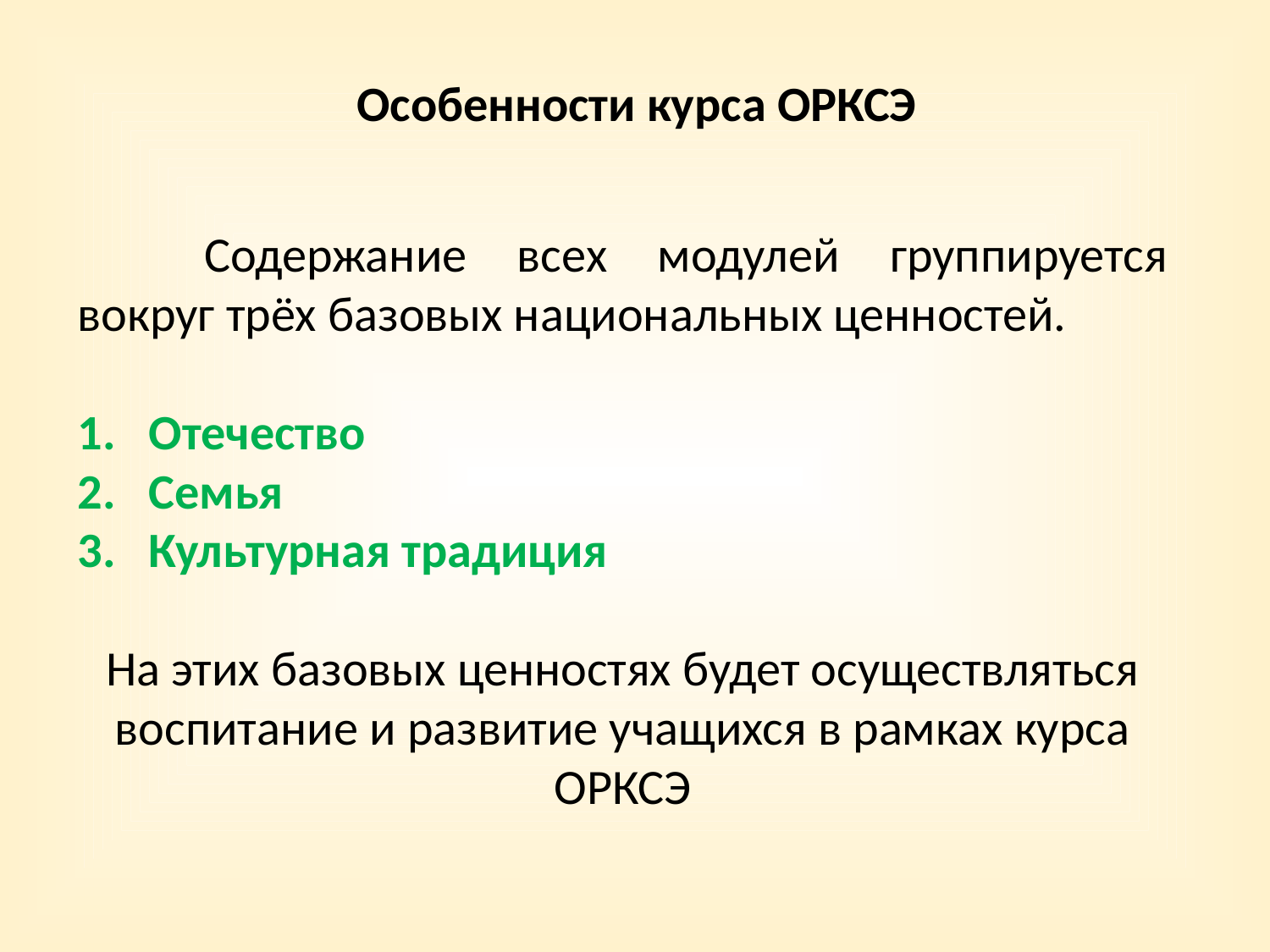

# Особенности курса ОРКСЭ
	Содержание всех модулей группируется вокруг трёх базовых национальных ценностей.

Отечество
Семья
Культурная традиция

На этих базовых ценностях будет осуществляться воспитание и развитие учащихся в рамках курса ОРКСЭ